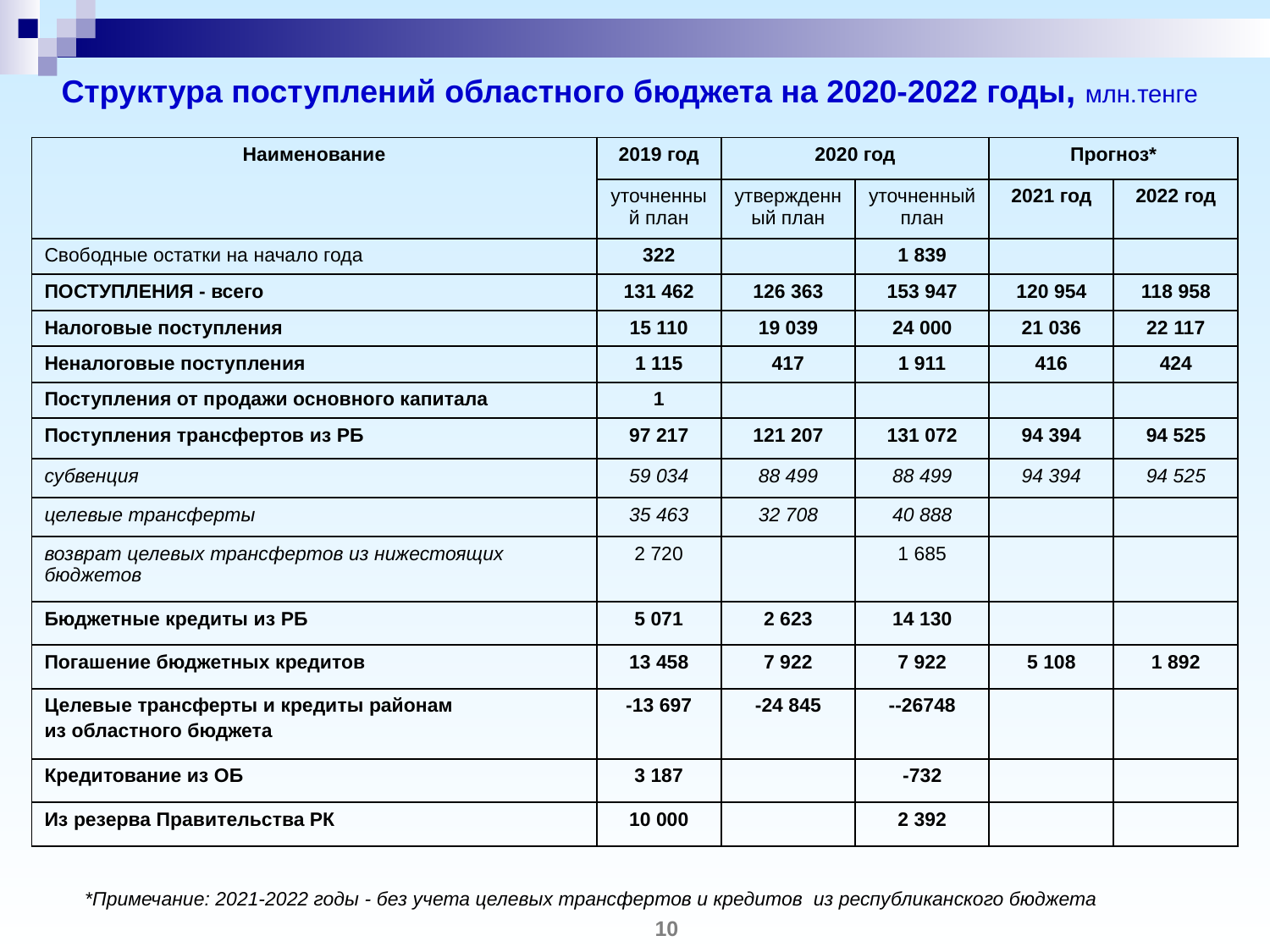

# Структура поступлений областного бюджета на 2020-2022 годы, млн.тенге
| Наименование | 2019 год | 2020 год |  | Прогноз\* |  |
| --- | --- | --- | --- | --- | --- |
|  | уточненный план | утвержденный план | уточненный план | 2021 год | 2022 год |
| Свободные остатки на начало года | 322 |  | 1 839 |  |  |
| ПОСТУПЛЕНИЯ - всего | 131 462 | 126 363 | 153 947 | 120 954 | 118 958 |
| Налоговые поступления | 15 110 | 19 039 | 24 000 | 21 036 | 22 117 |
| Неналоговые поступления | 1 115 | 417 | 1 911 | 416 | 424 |
| Поступления от продажи основного капитала | 1 |  |  |  |  |
| Поступления трансфертов из РБ | 97 217 | 121 207 | 131 072 | 94 394 | 94 525 |
| субвенция | 59 034 | 88 499 | 88 499 | 94 394 | 94 525 |
| целевые трансферты | 35 463 | 32 708 | 40 888 |  |  |
| возврат целевых трансфертов из нижестоящих бюджетов | 2 720 |  | 1 685 |  |  |
| Бюджетные кредиты из РБ | 5 071 | 2 623 | 14 130 |  |  |
| Погашение бюджетных кредитов | 13 458 | 7 922 | 7 922 | 5 108 | 1 892 |
| Целевые трансферты и кредиты районам из областного бюджета | -13 697 | -24 845 | --26748 |  |  |
| Кредитование из ОБ | 3 187 |  | -732 |  |  |
| Из резерва Правительства РК | 10 000 |  | 2 392 |  |  |
*Примечание: 2021-2022 годы - без учета целевых трансфертов и кредитов  из республиканского бюджета

10